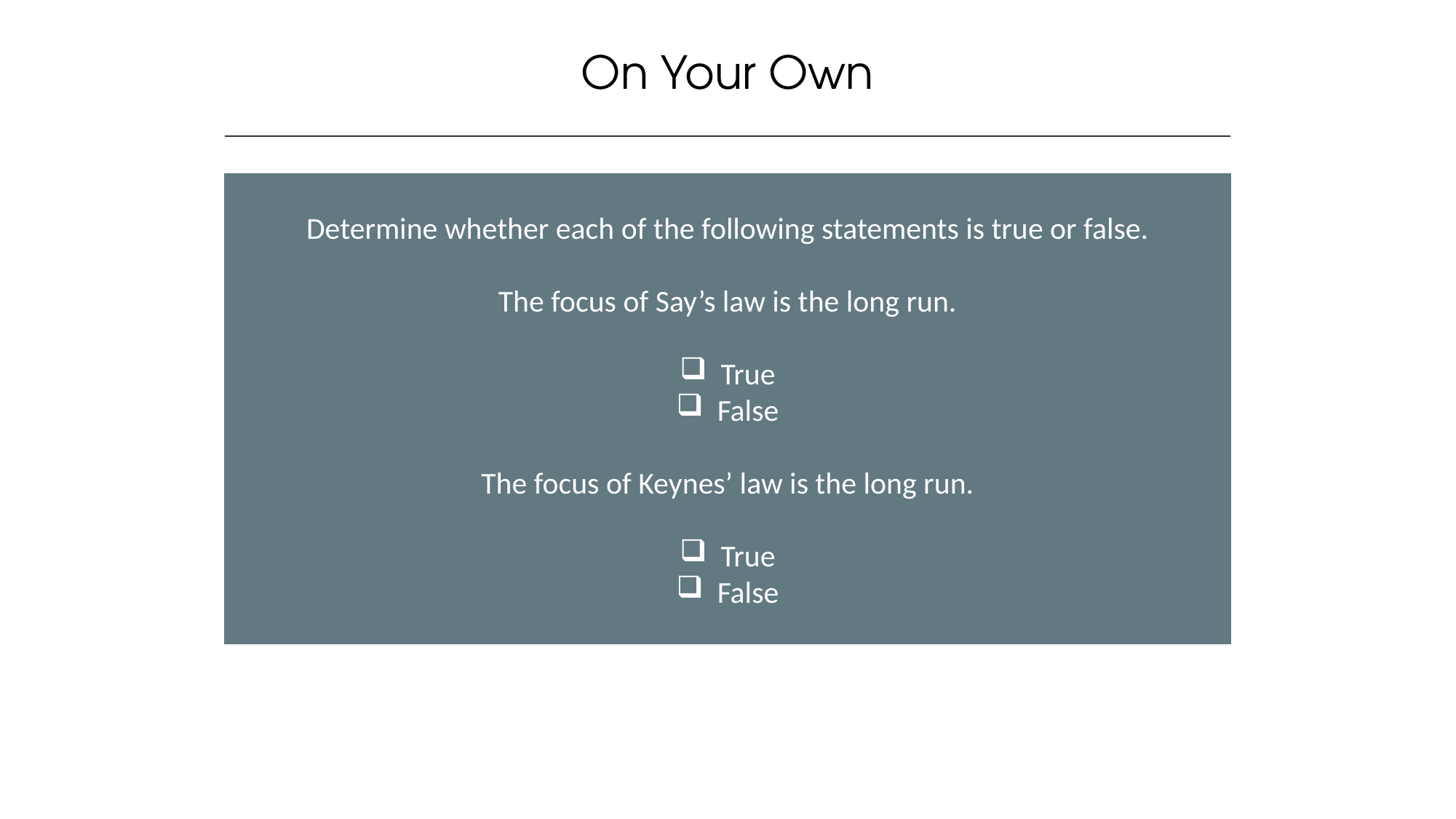

On Your Own
HAWKES LEARNING
Determine whether each of the following statements is true or false.

The focus of Say’s law is the long run.

True
False

The focus of Keynes’ law is the long run.

True
False